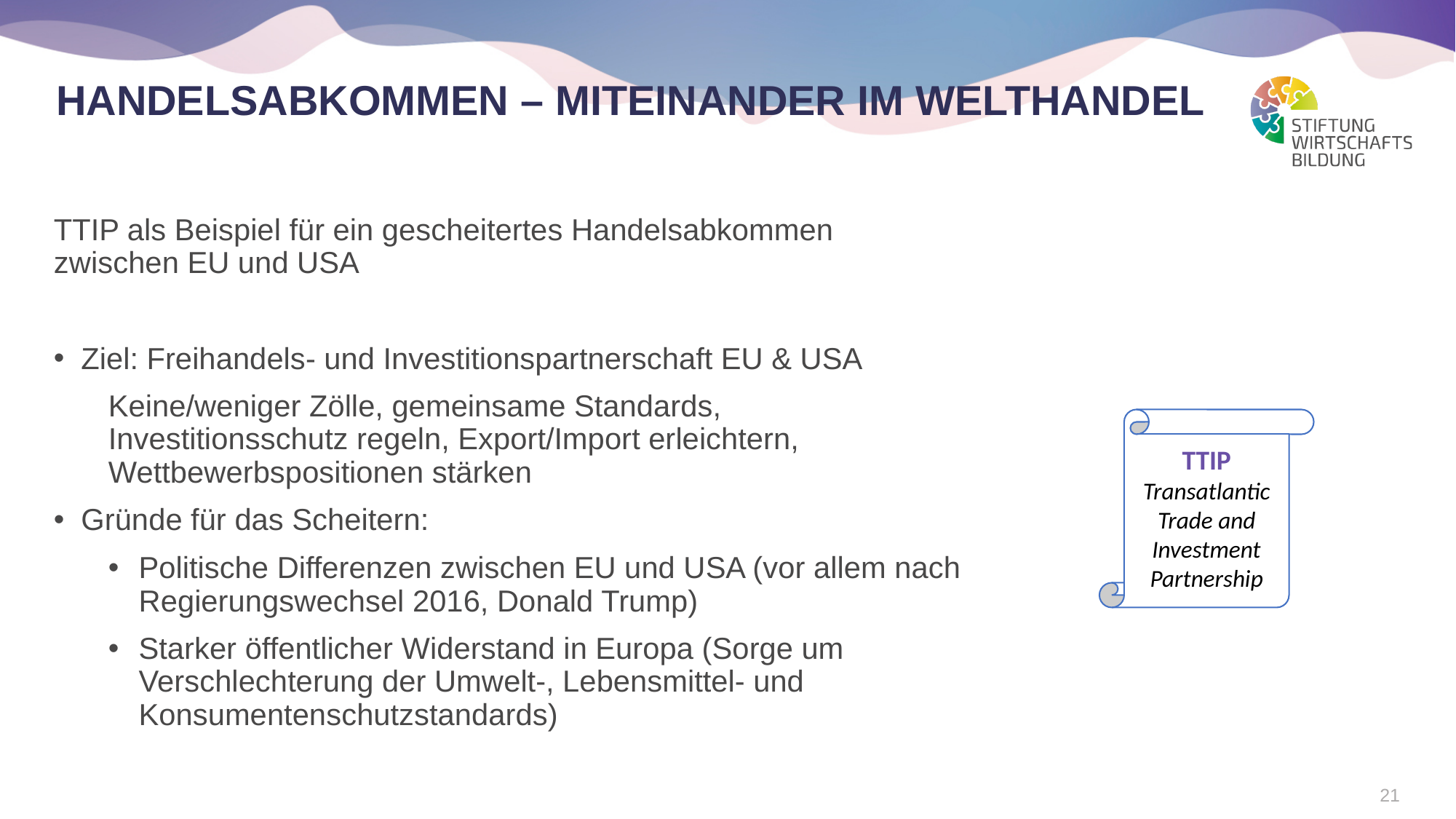

# Handelsabkommen – miteinander im Welthandel
TTIP als Beispiel für ein gescheitertes Handelsabkommen zwischen EU und USA

Ziel: Freihandels- und Investitionspartnerschaft EU & USA
Keine/weniger Zölle, gemeinsame Standards, Investitionsschutz regeln, Export/Import erleichtern, Wettbewerbspositionen stärken
Gründe für das Scheitern:
Politische Differenzen zwischen EU und USA (vor allem nach Regierungswechsel 2016, Donald Trump)
Starker öffentlicher Widerstand in Europa (Sorge um Verschlechterung der Umwelt-, Lebensmittel- und Konsumentenschutzstandards)

TTIP
Transatlantic Trade and Investment Partnership
21